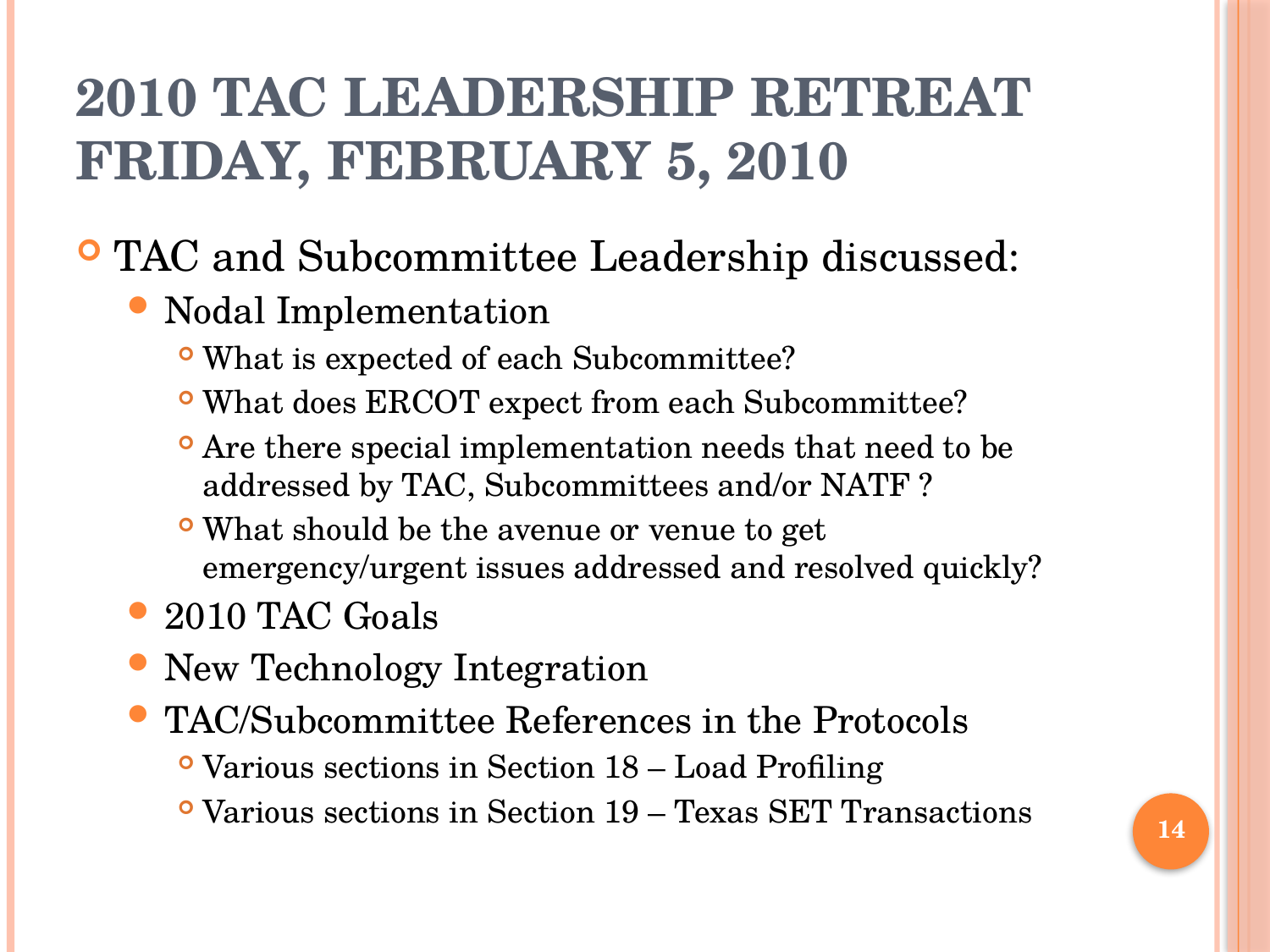

# 2010 TAC Leadership Retreat Friday, February 5, 2010
TAC and Subcommittee Leadership discussed:
Nodal Implementation
What is expected of each Subcommittee?
What does ERCOT expect from each Subcommittee?
Are there special implementation needs that need to be addressed by TAC, Subcommittees and/or NATF ?
What should be the avenue or venue to get emergency/urgent issues addressed and resolved quickly?
2010 TAC Goals
New Technology Integration
TAC/Subcommittee References in the Protocols
Various sections in Section 18 – Load Profiling
Various sections in Section 19 – Texas SET Transactions

14